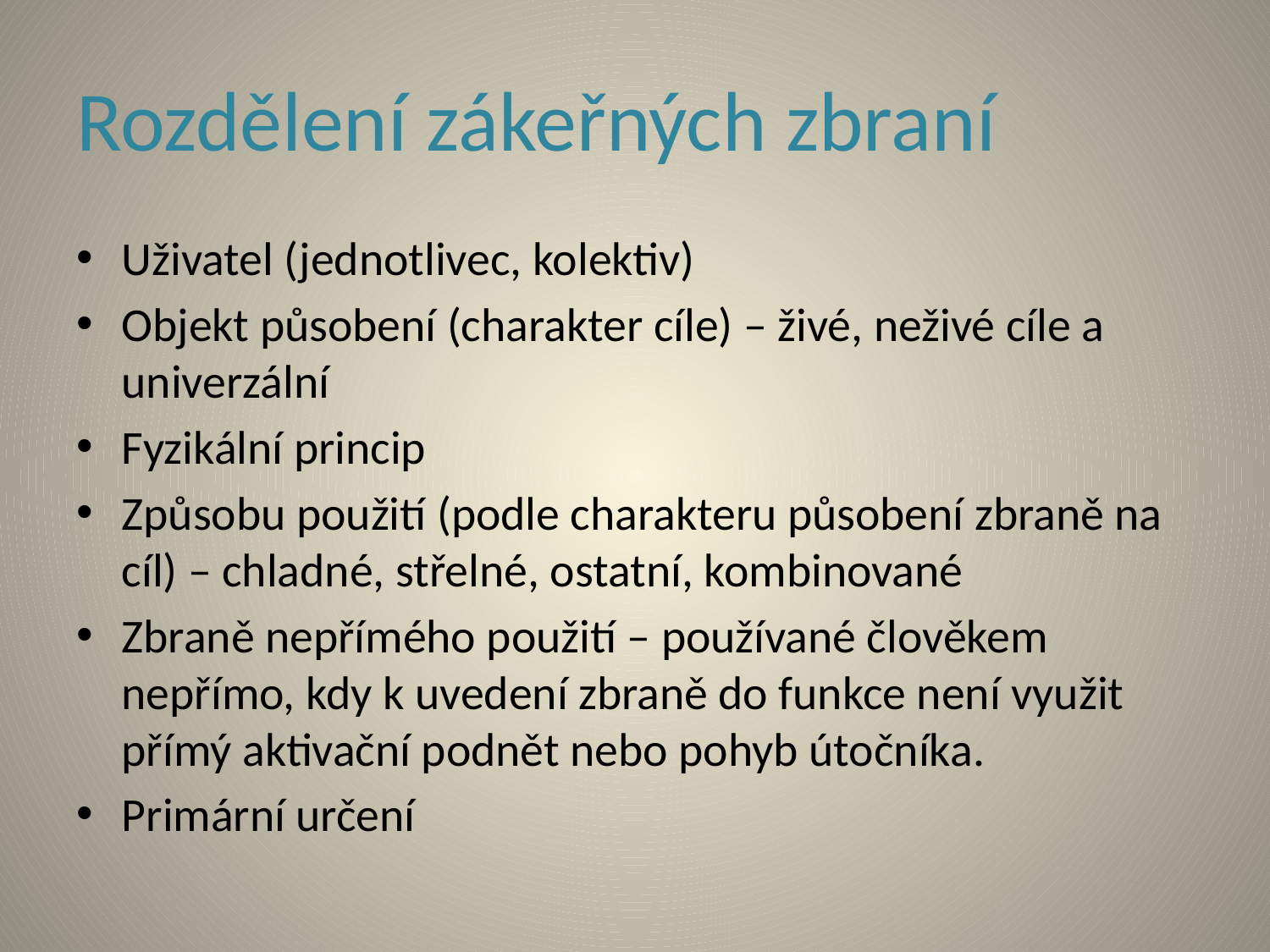

# Rozdělení zákeřných zbraní
Uživatel (jednotlivec, kolektiv)
Objekt působení (charakter cíle) – živé, neživé cíle a univerzální
Fyzikální princip
Způsobu použití (podle charakteru působení zbraně na cíl) – chladné, střelné, ostatní, kombinované
Zbraně nepřímého použití – používané člověkem nepřímo, kdy k uvedení zbraně do funkce není využit přímý aktivační podnět nebo pohyb útočníka.
Primární určení